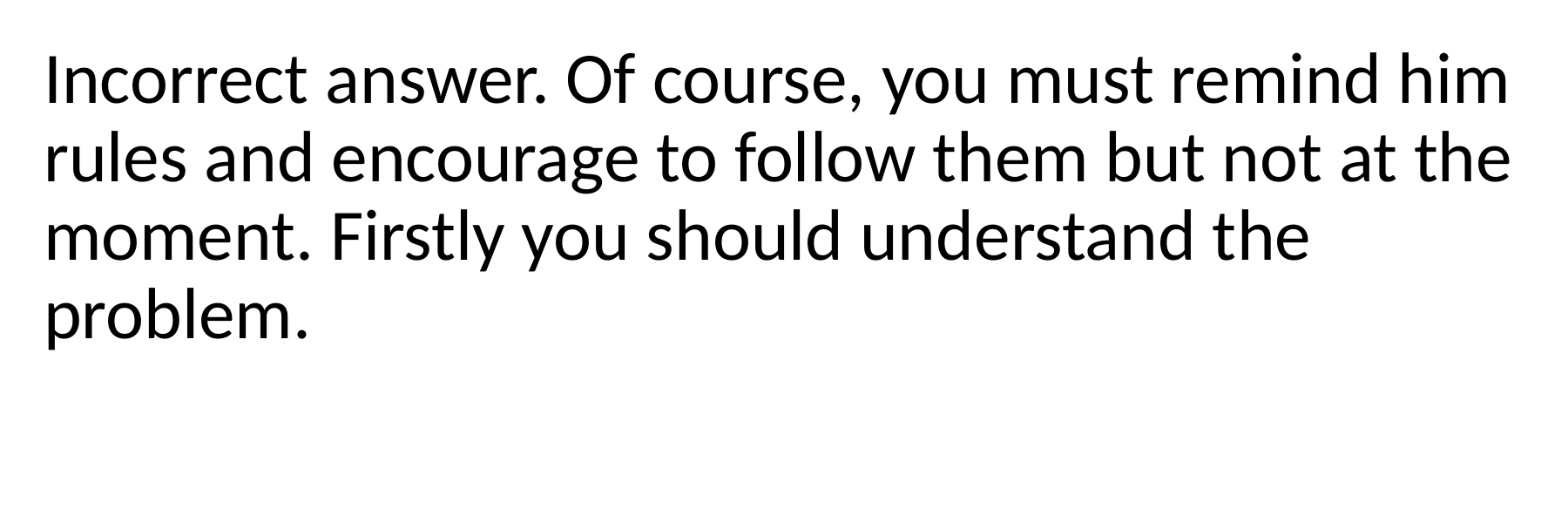

Incorrect answer. Of course, you must remind him rules and encourage to follow them but not at the moment. Firstly you should understand the problem.